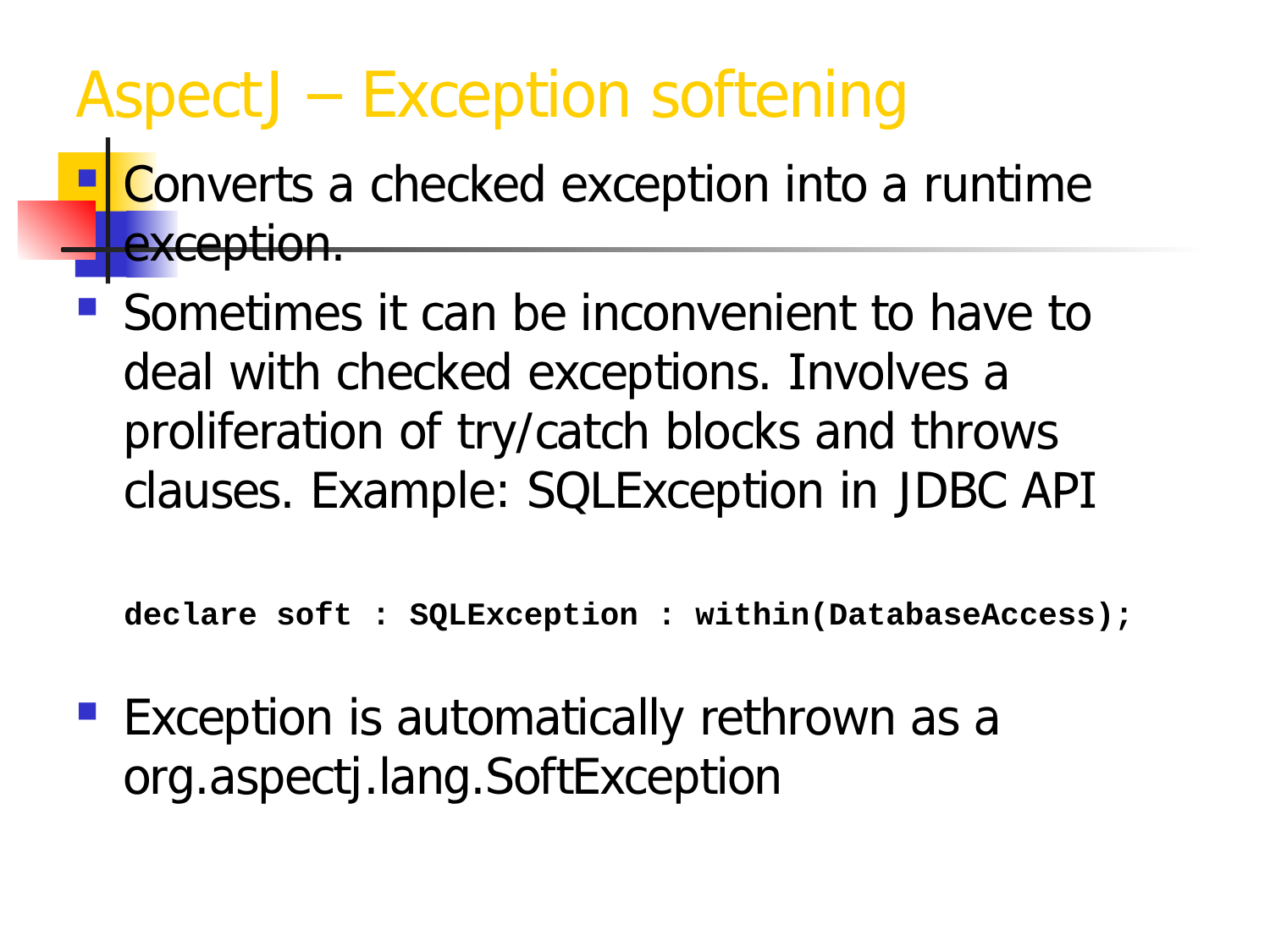

# AspectJ – Exception softening
Converts a checked exception into a runtime exception.
Sometimes it can be inconvenient to have to deal with checked exceptions. Involves a proliferation of try/catch blocks and throws clauses. Example: SQLException in JDBC API

	declare soft : SQLException : within(DatabaseAccess);

Exception is automatically rethrown as a org.aspectj.lang.SoftException